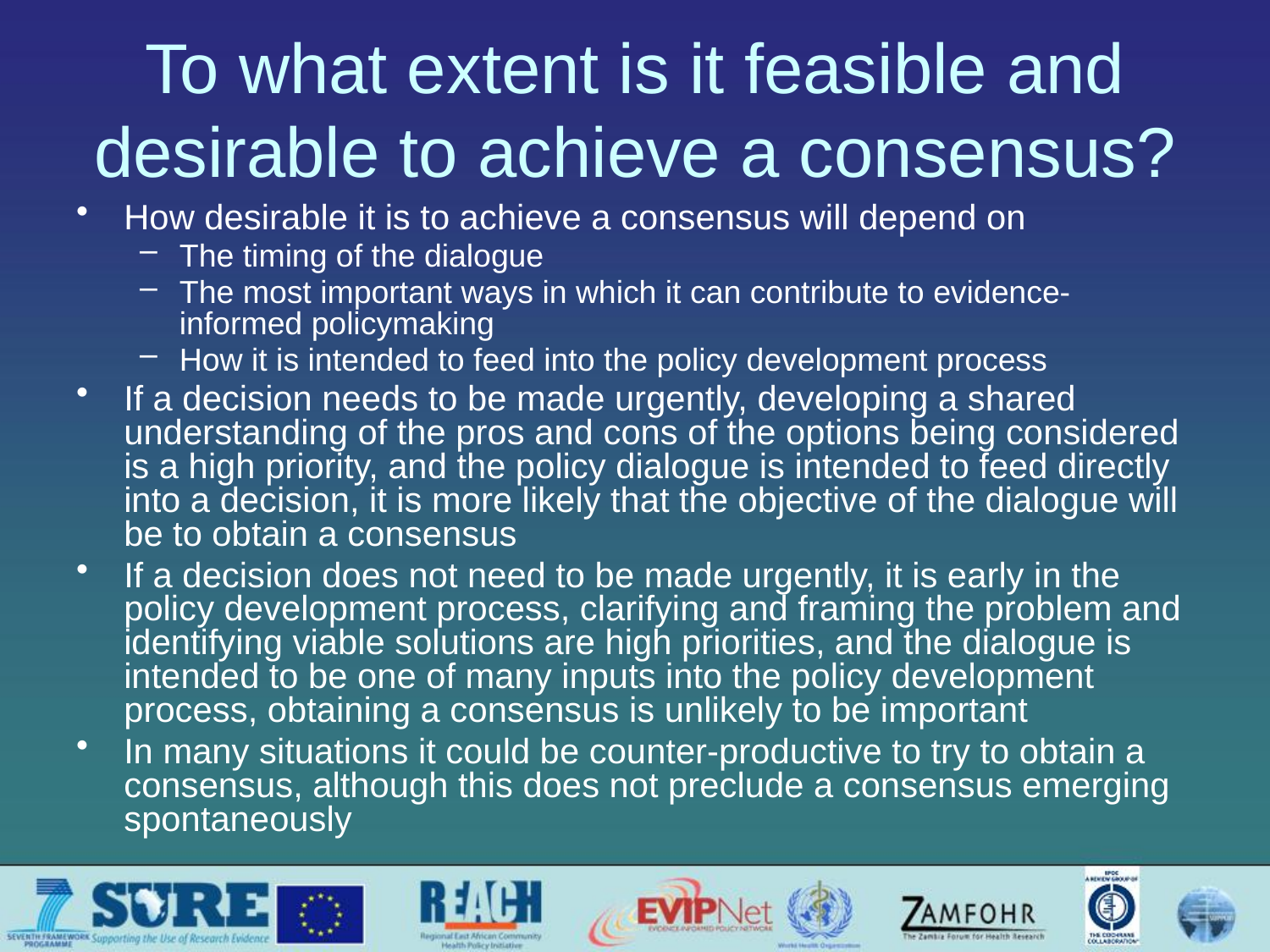

# To what extent is it feasible and desirable to achieve a consensus?
How desirable it is to achieve a consensus will depend on
The timing of the dialogue
The most important ways in which it can contribute to evidence-informed policymaking
How it is intended to feed into the policy development process
If a decision needs to be made urgently, developing a shared understanding of the pros and cons of the options being considered is a high priority, and the policy dialogue is intended to feed directly into a decision, it is more likely that the objective of the dialogue will be to obtain a consensus
If a decision does not need to be made urgently, it is early in the policy development process, clarifying and framing the problem and identifying viable solutions are high priorities, and the dialogue is intended to be one of many inputs into the policy development process, obtaining a consensus is unlikely to be important
In many situations it could be counter-productive to try to obtain a consensus, although this does not preclude a consensus emerging spontaneously